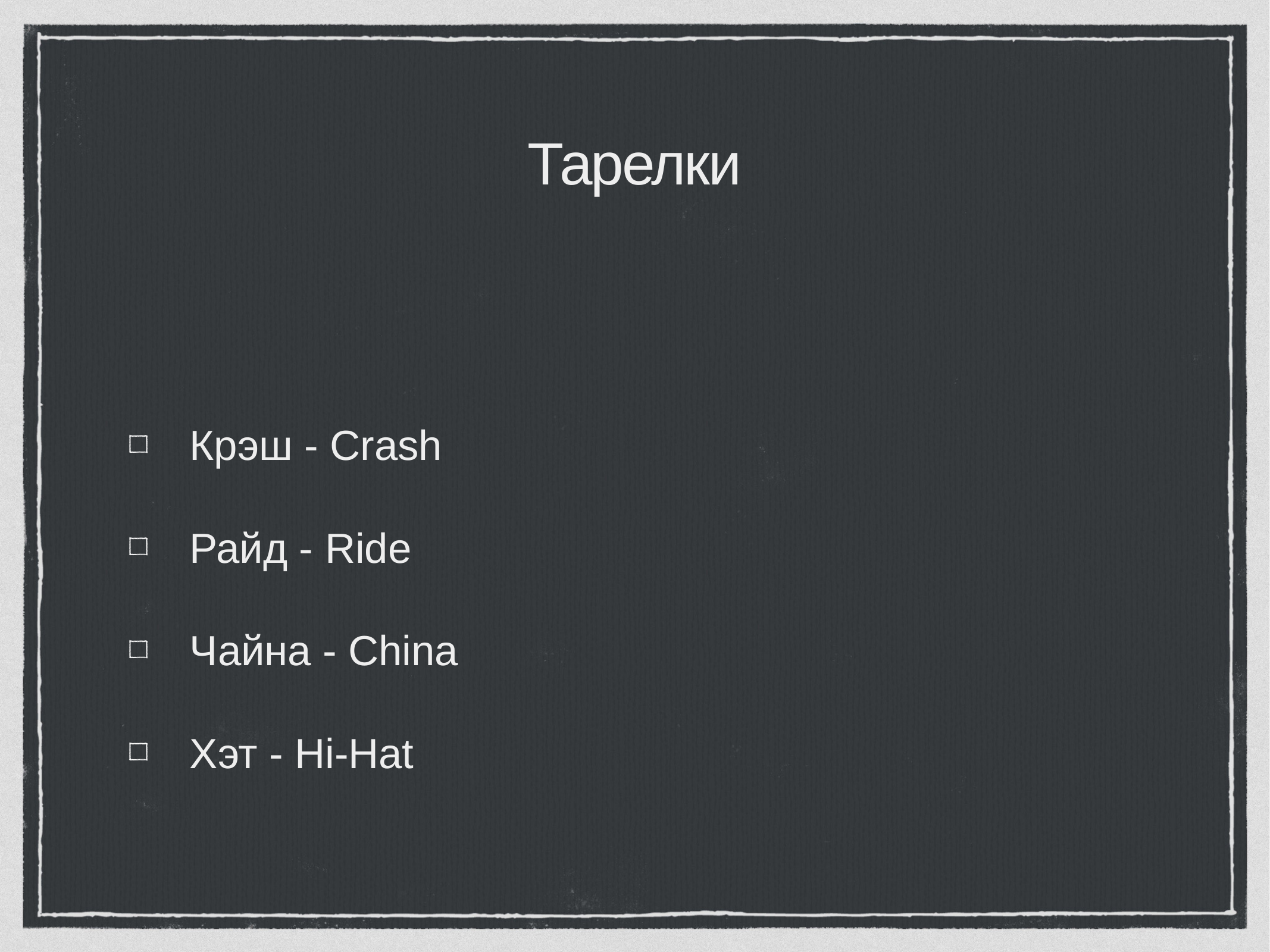

# Тарелки
Крэш - Crash
Райд - Ride
Чайна - China
Хэт - Hi-Hat